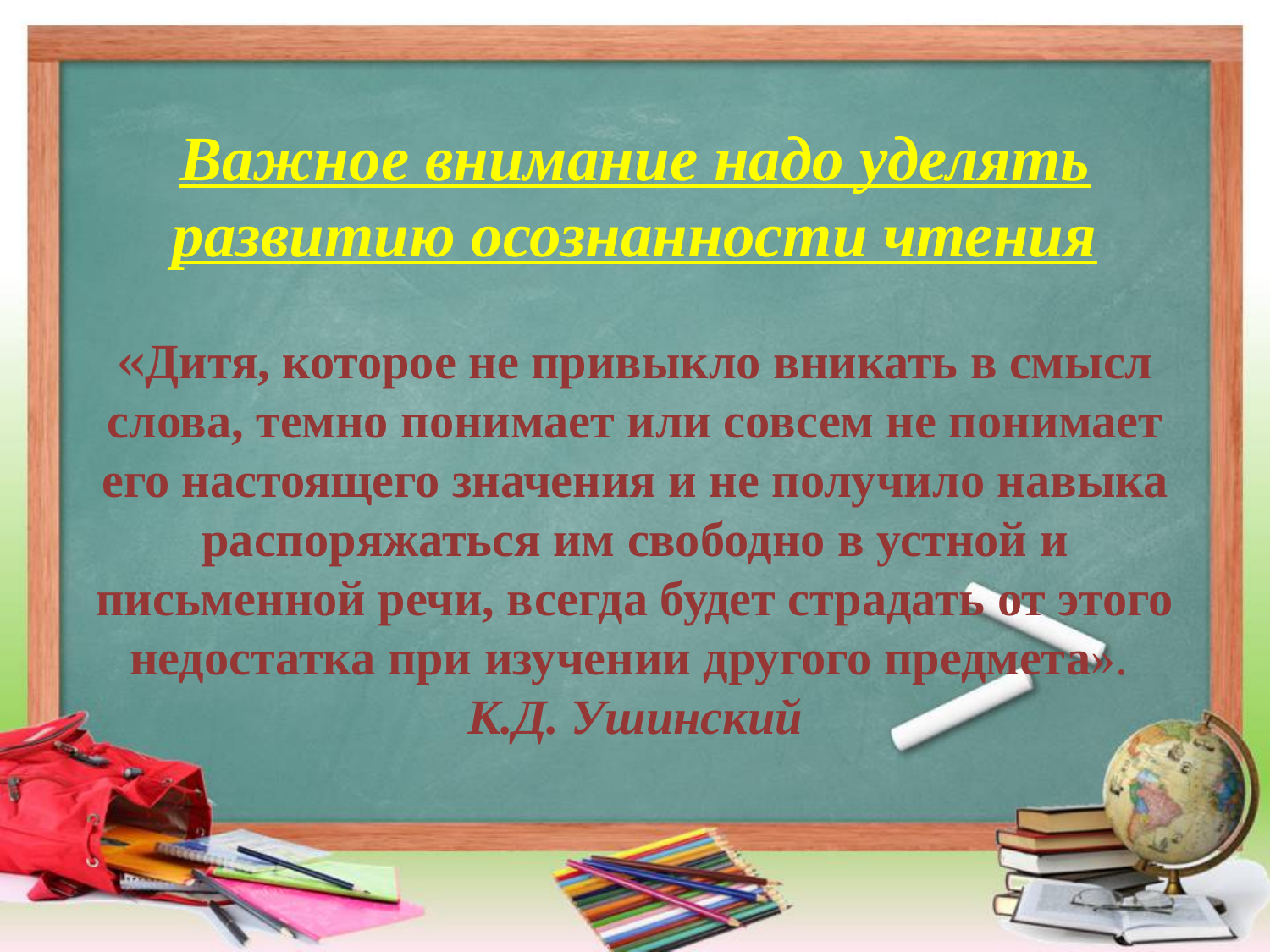

# Важное внимание надо уделять развитию осознанности чтения «Дитя, которое не привыкло вникать в смысл слова, темно понимает или совсем не понимает его настоящего значения и не получило навыка распоряжаться им свободно в устной и письменной речи, всегда будет страдать от этого недостатка при изучении другого предмета». К.Д. Ушинский